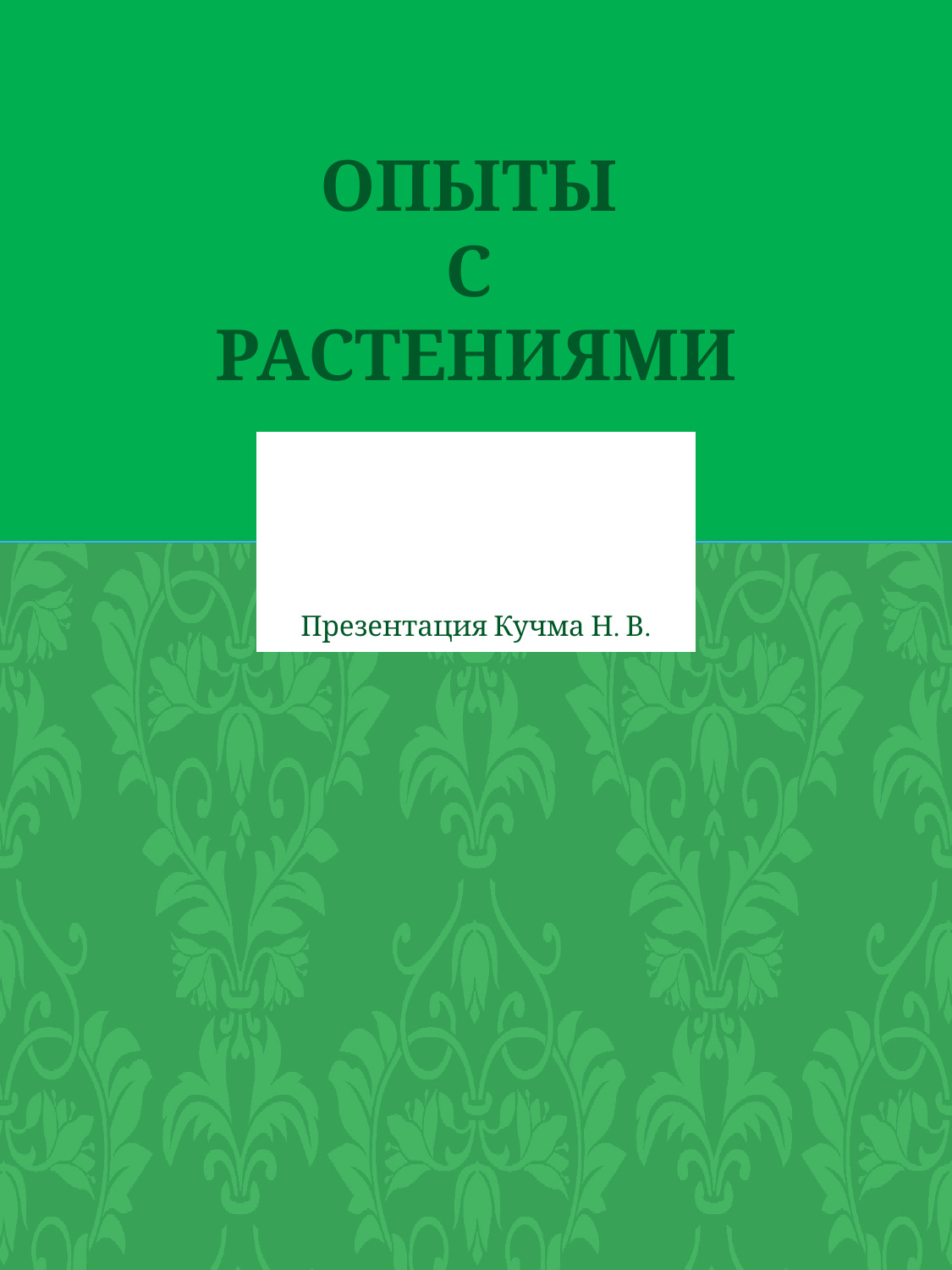

# Опыты с растениями

Презентация Кучма Н. В.